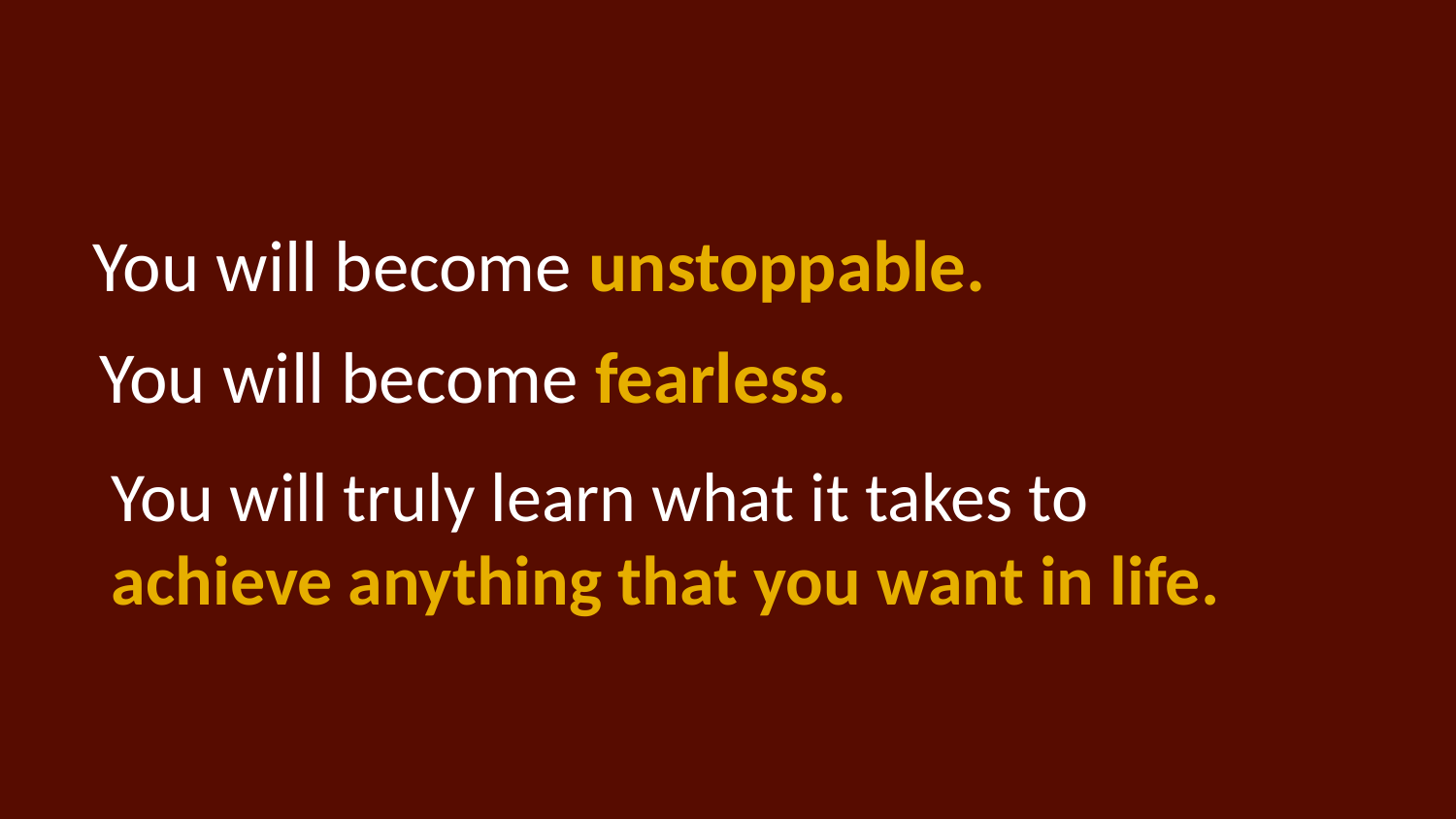

You will become unstoppable.
You will become fearless.

You will truly learn what it takes to
achieve anything that you want in life.